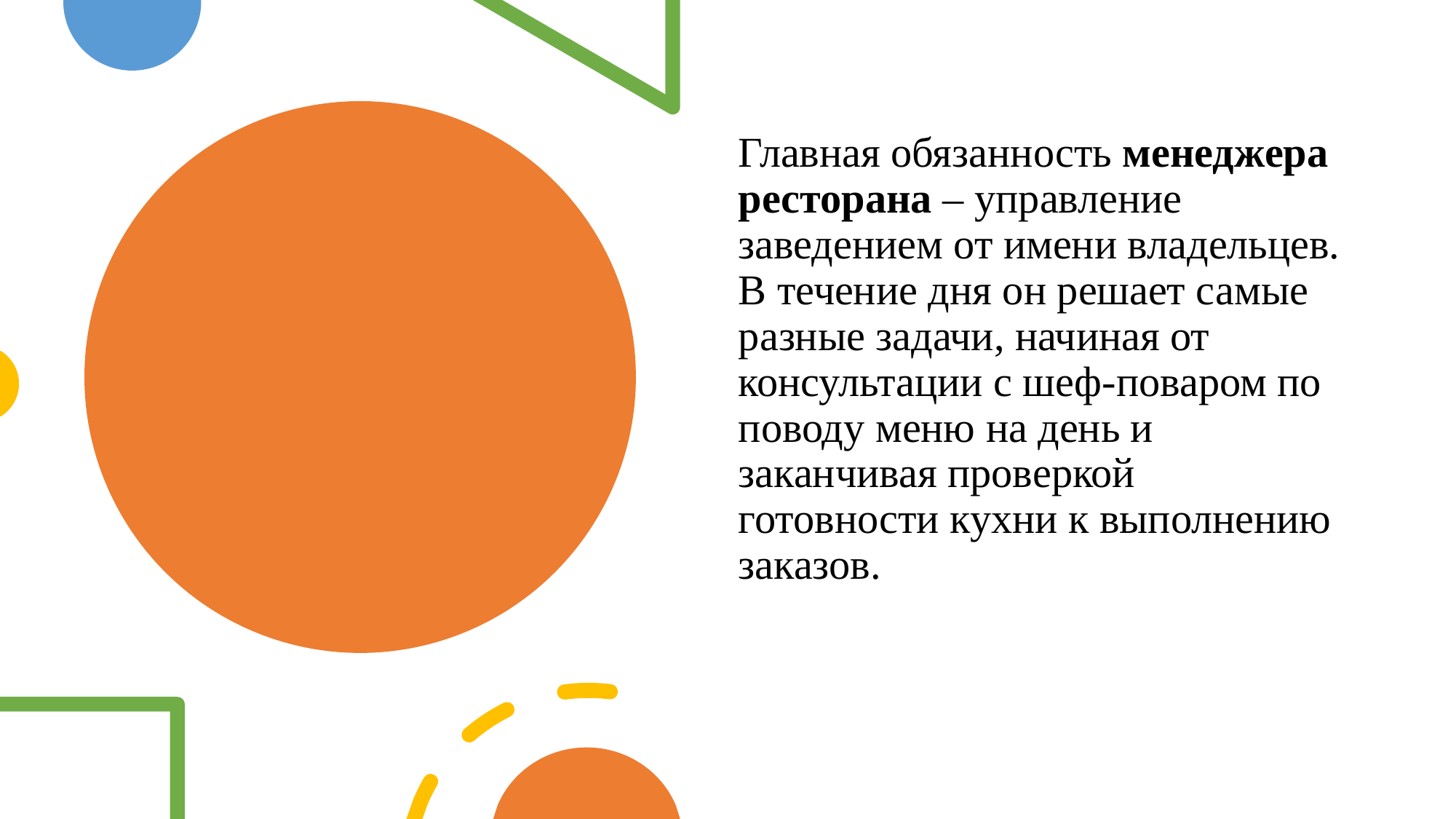

Главная обязанность менеджера ресторана – управление заведением от имени владельцев. В течение дня он решает самые разные задачи, начиная от консультации с шеф-поваром по поводу меню на день и заканчивая проверкой готовности кухни к выполнению заказов.